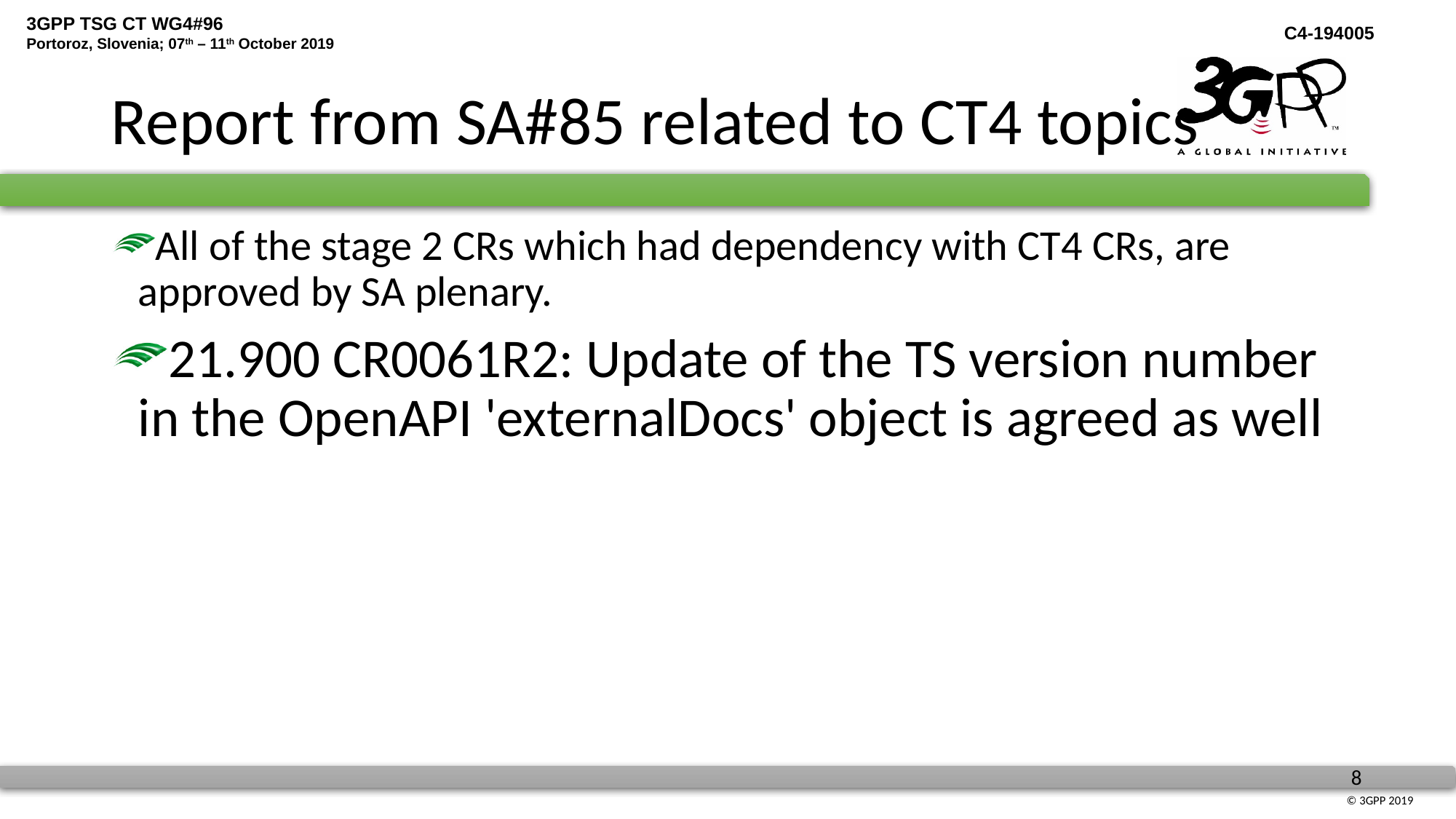

# Report from SA#85 related to CT4 topics
All of the stage 2 CRs which had dependency with CT4 CRs, are approved by SA plenary.
21.900 CR0061R2: Update of the TS version number in the OpenAPI 'externalDocs' object is agreed as well